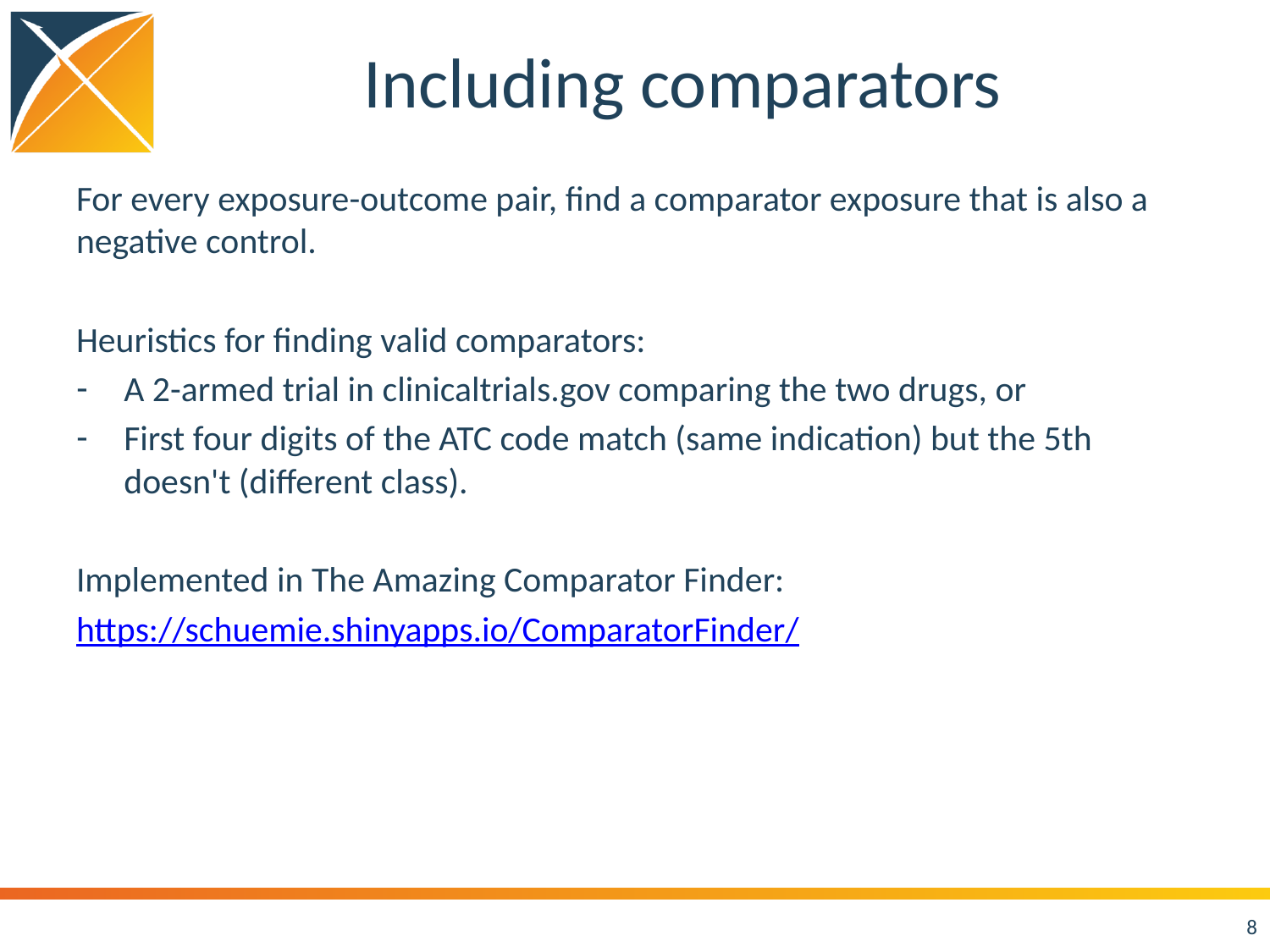

# Including comparators
For every exposure-outcome pair, find a comparator exposure that is also a negative control.

Heuristics for finding valid comparators:
A 2-armed trial in clinicaltrials.gov comparing the two drugs, or
First four digits of the ATC code match (same indication) but the 5th doesn't (different class).

Implemented in The Amazing Comparator Finder:
https://schuemie.shinyapps.io/ComparatorFinder/

8